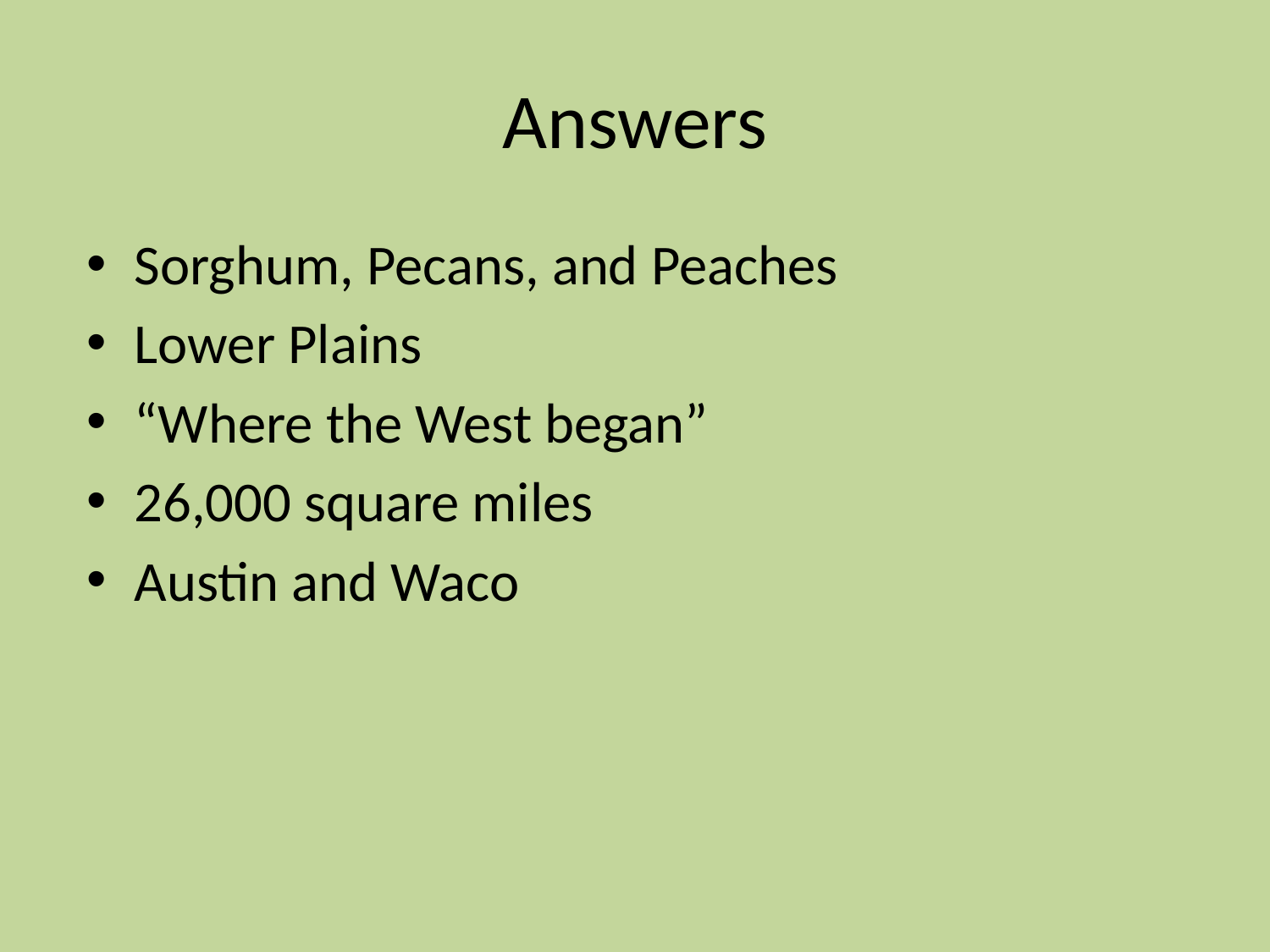

# Answers
Sorghum, Pecans, and Peaches
Lower Plains
“Where the West began”
26,000 square miles
Austin and Waco